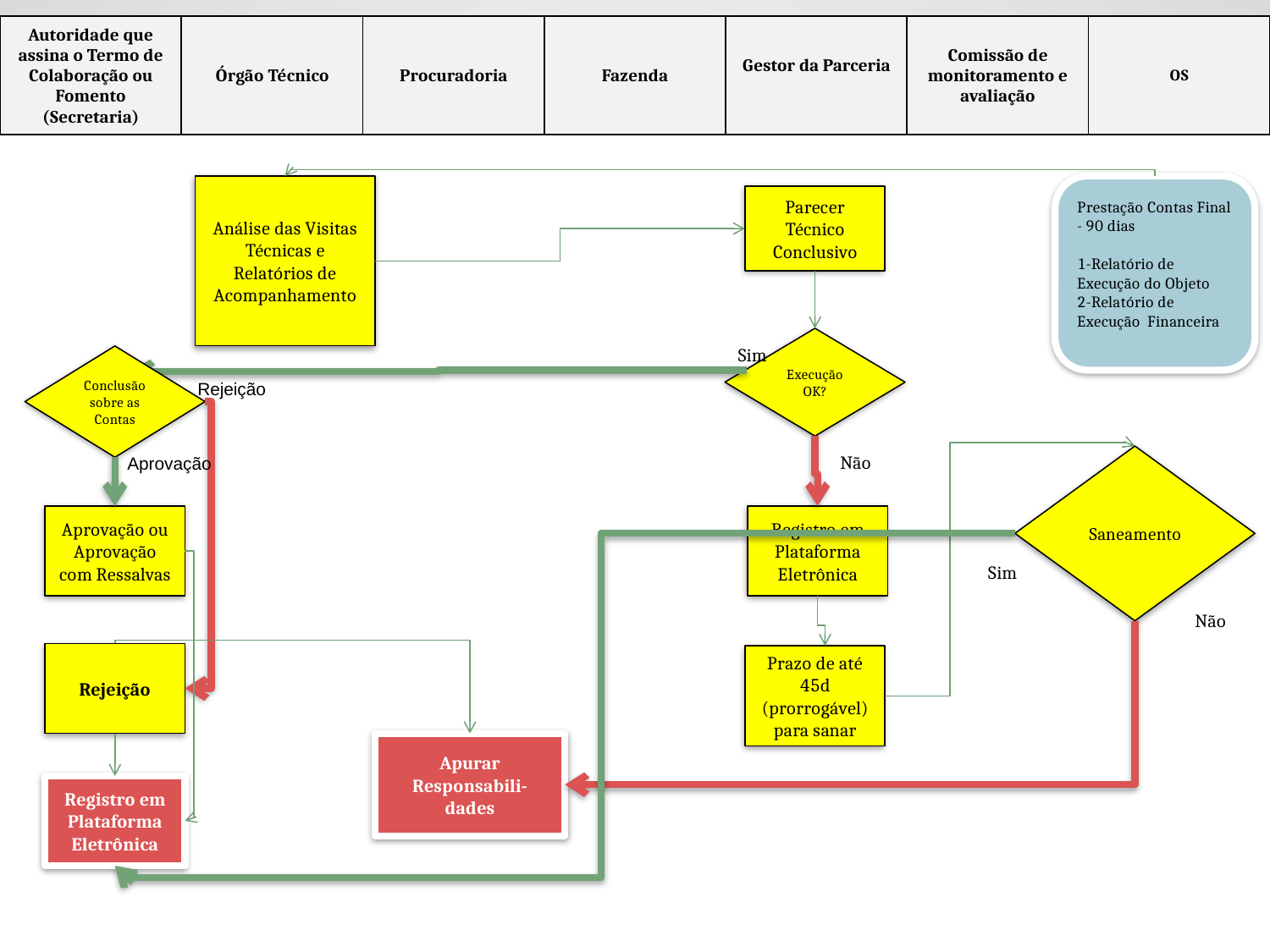

| Autoridade que assina o Termo de Colaboração ou Fomento (Secretaria) | Órgão Técnico | Procuradoria | Fazenda | Gestor da Parceria | Comissão de monitoramento e avaliação | OS |
| --- | --- | --- | --- | --- | --- | --- |
|  |  |  |  |  |  |  |
|  |  |  |  |  |  |  |
|  |  |  |  |  |  |  |
|  |  |  |  |  |  |  |
|  |  |  |  |  |  |  |
|  |  |  |  |  |  |  |
|  |  |  |  |  |  |  |
Análise das Visitas Técnicas e Relatórios de Acompanhamento
Prestação Contas Final - 90 dias

1-Relatório de Execução do Objeto
2-Relatório de Execução  Financeira

Parecer Técnico Conclusivo

Execução OK?
Sim
Conclusão sobre as Contas
Rejeição
Não
Aprovação
Saneamento
Aprovação ou Aprovação com Ressalvas
Registro em Plataforma Eletrônica
Sim
Não
Rejeição
Prazo de até 45d (prorrogável) para sanar
Apurar Responsabili-dades
Registro em Plataforma Eletrônica